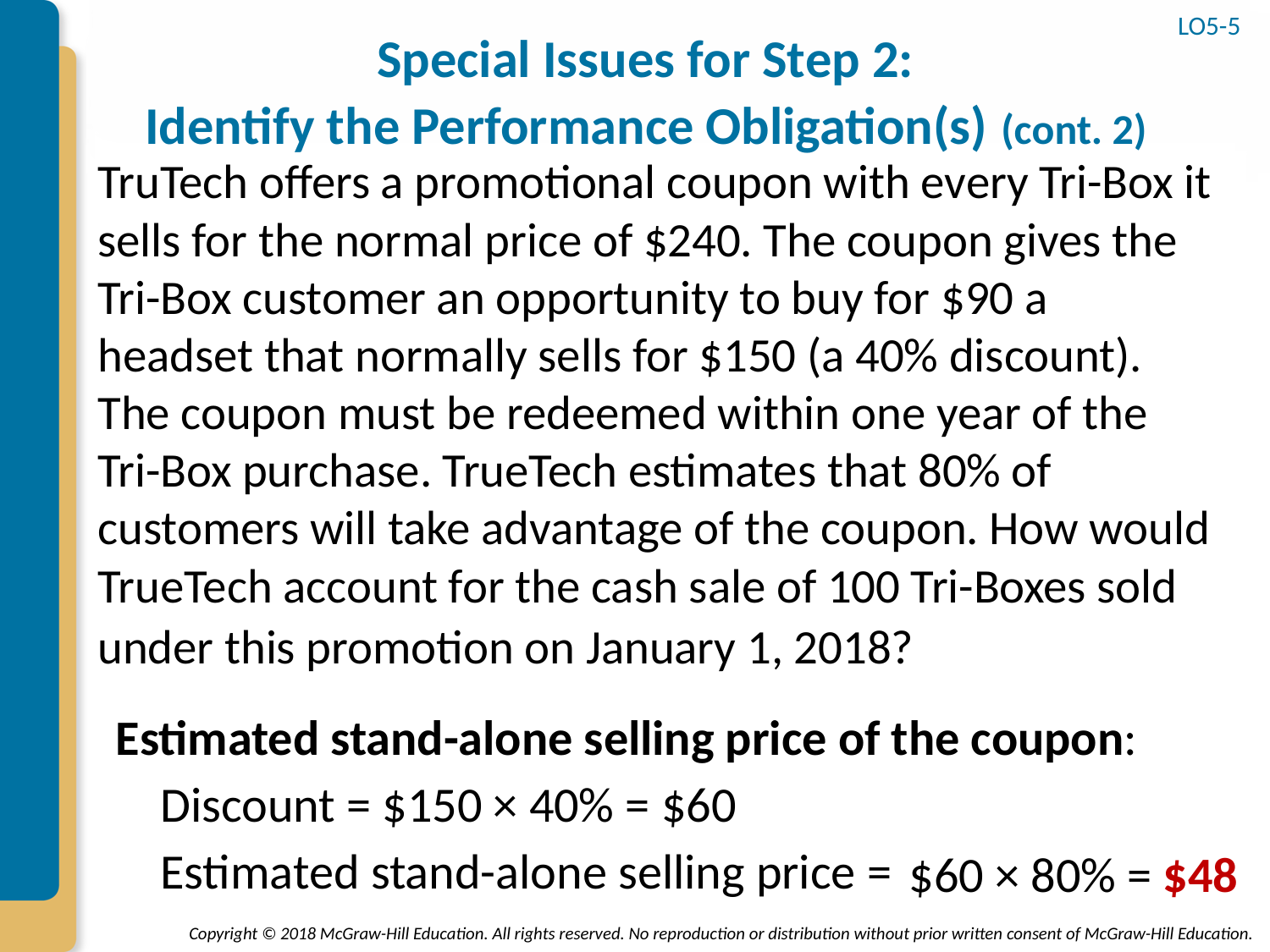

LO5-5
# Special Issues for Step 2: Identify the Performance Obligation(s) (cont. 2)
TruTech offers a promotional coupon with every Tri-Box it sells for the normal price of $240. The coupon gives the Tri-Box customer an opportunity to buy for $90 a headset that normally sells for $150 (a 40% discount). The coupon must be redeemed within one year of the Tri-Box purchase. TrueTech estimates that 80% of customers will take advantage of the coupon. How would TrueTech account for the cash sale of 100 Tri-Boxes sold under this promotion on January 1, 2018?
Estimated stand-alone selling price of the coupon:
Discount = $150 × 40% = $60
Estimated stand-alone selling price =
   $60 × 80% = $48